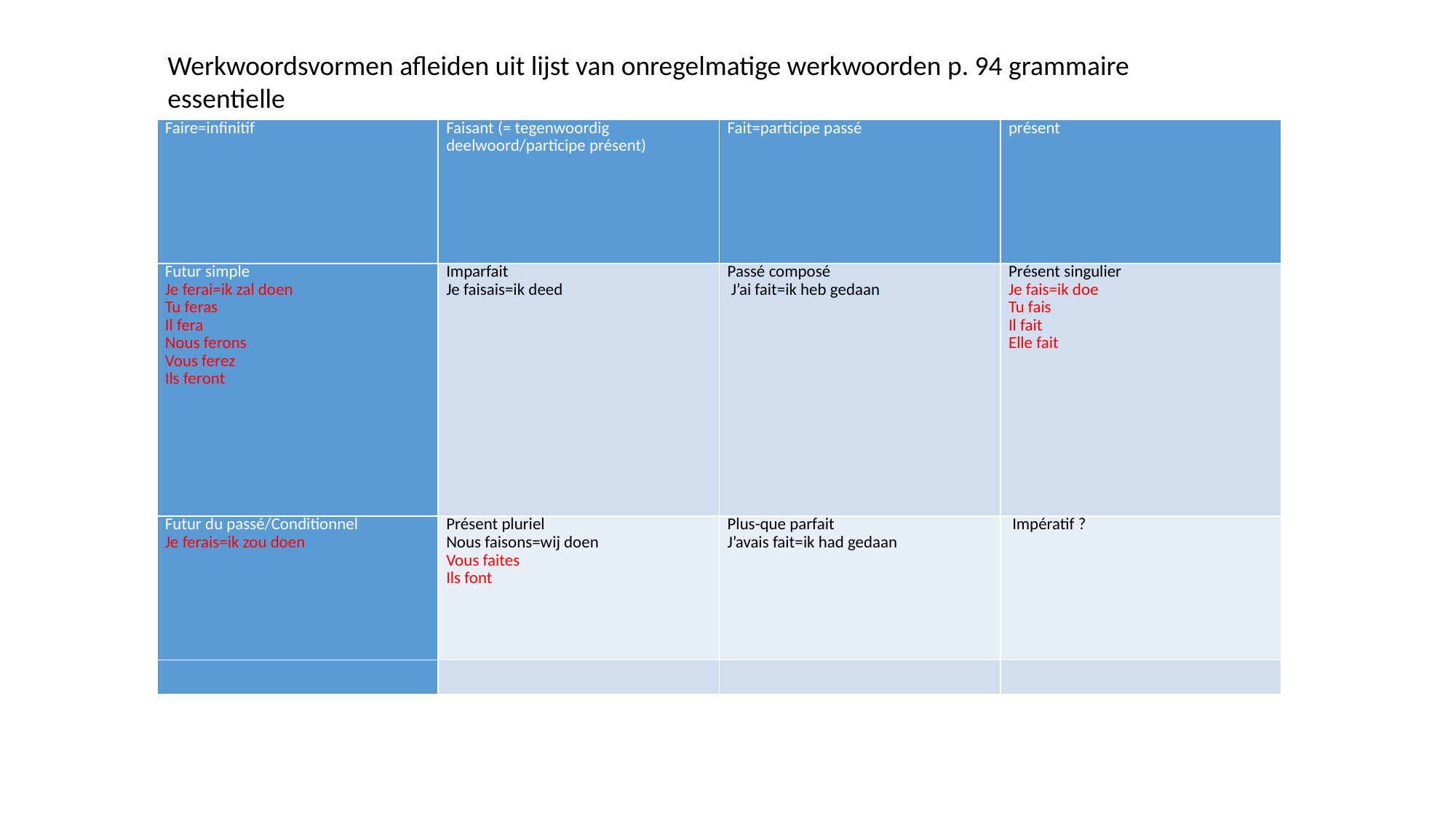

Werkwoordsvormen afleiden uit lijst van onregelmatige werkwoorden p. 94 grammaire essentielle
| Faire=infinitif | Faisant (= tegenwoordig deelwoord/participe présent) | Fait=participe passé | présent |
| --- | --- | --- | --- |
| Futur simple Je ferai=ik zal doen Tu feras Il fera Nous ferons Vous ferez Ils feront | Imparfait Je faisais=ik deed | Passé composé J’ai fait=ik heb gedaan | Présent singulier Je fais=ik doe Tu fais Il fait Elle fait |
| Futur du passé/Conditionnel Je ferais=ik zou doen | Présent pluriel Nous faisons=wij doen Vous faites Ils font | Plus-que parfait J’avais fait=ik had gedaan | Impératif ? |
|  |  |  |  |